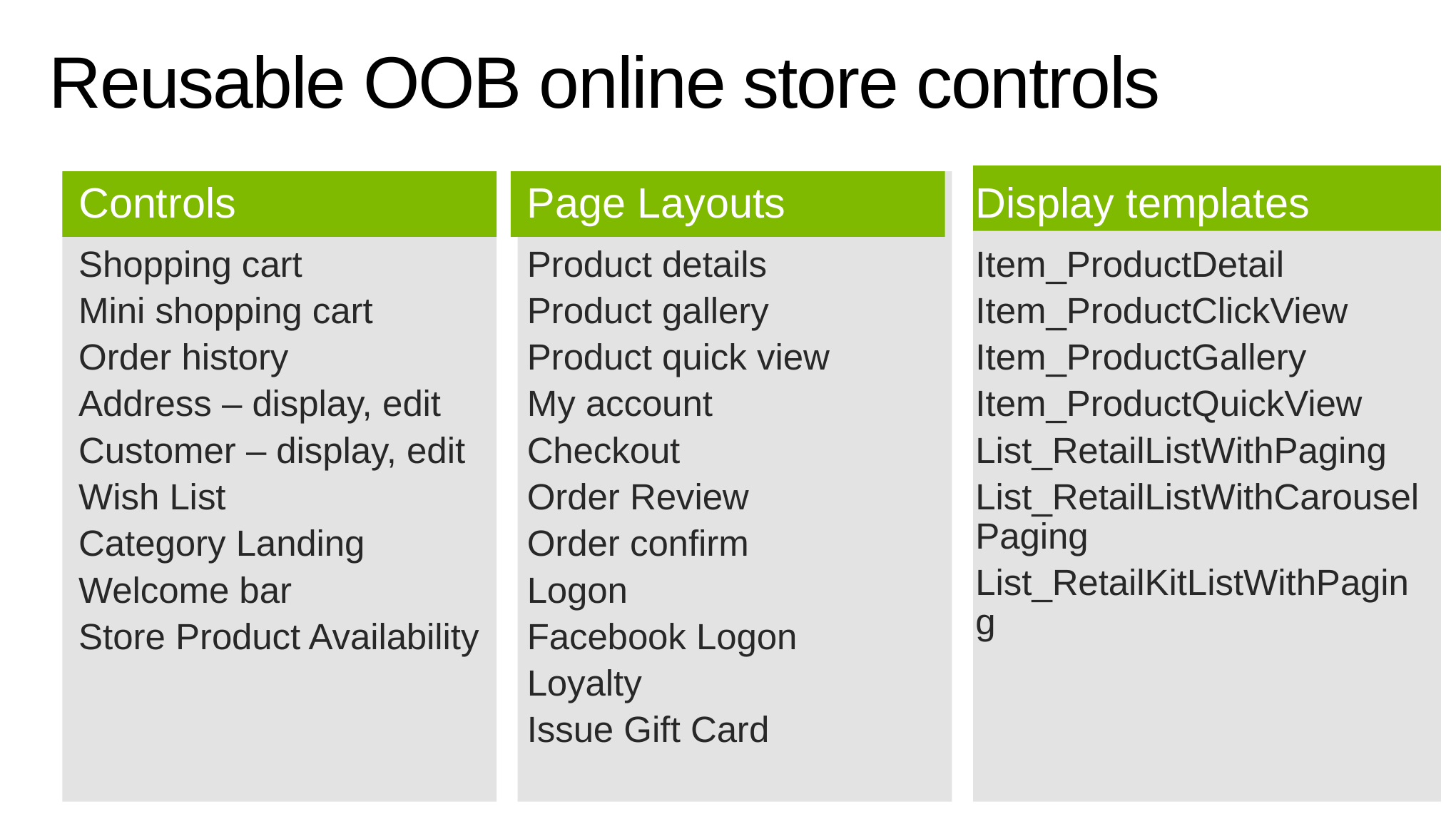

# Reusable OOB online store controls

Controls
Page Layouts
Display templates
Shopping cart
Mini shopping cart
Order history
Address – display, edit
Customer – display, edit
Wish List
Category Landing
Welcome bar
Store Product Availability

Product details
Product gallery
Product quick view
My account
Checkout
Order Review
Order confirm
Logon
Facebook Logon
Loyalty
Issue Gift Card
Item_ProductDetail
Item_ProductClickView
Item_ProductGallery
Item_ProductQuickView
List_RetailListWithPaging
List_RetailListWithCarouselPaging
List_RetailKitListWithPaging